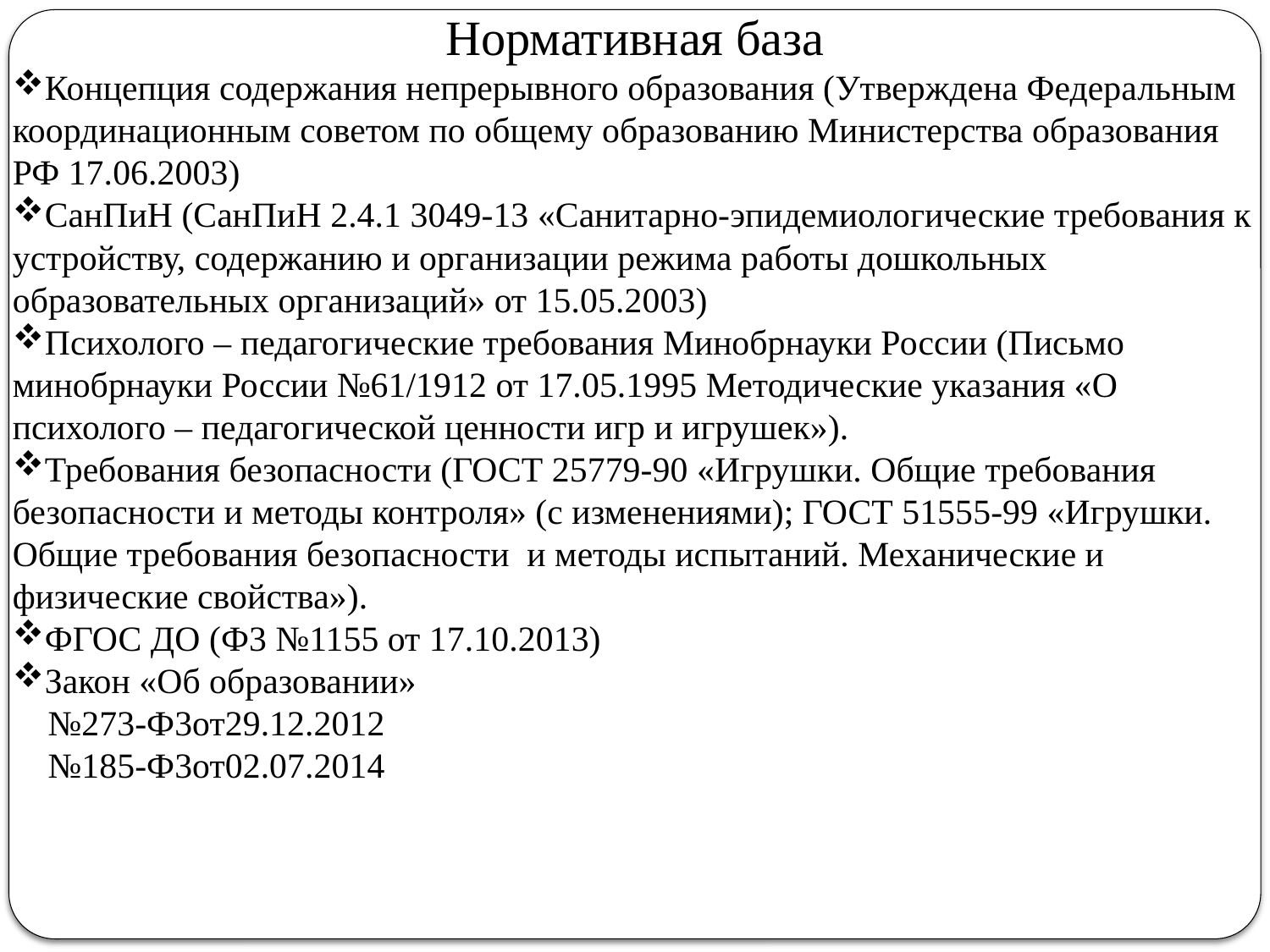

Нормативная база
Концепция содержания непрерывного образования (Утверждена Федеральным координационным советом по общему образованию Министерства образования РФ 17.06.2003)
СанПиН (СанПиН 2.4.1 3049-13 «Санитарно-эпидемиологические требования к устройству, содержанию и организации режима работы дошкольных образовательных организаций» от 15.05.2003)
Психолого – педагогические требования Минобрнауки России (Письмо минобрнауки России №61/1912 от 17.05.1995 Методические указания «О психолого – педагогической ценности игр и игрушек»).
Требования безопасности (ГОСТ 25779-90 «Игрушки. Общие требования безопасности и методы контроля» (с изменениями); ГОСТ 51555-99 «Игрушки. Общие требования безопасности  и методы испытаний. Механические и физические свойства»).
ФГОС ДО (Ф3 №1155 от 17.10.2013)
Закон «Об образовании»
    №273-Ф3от29.12.2012
    №185-Ф3от02.07.2014